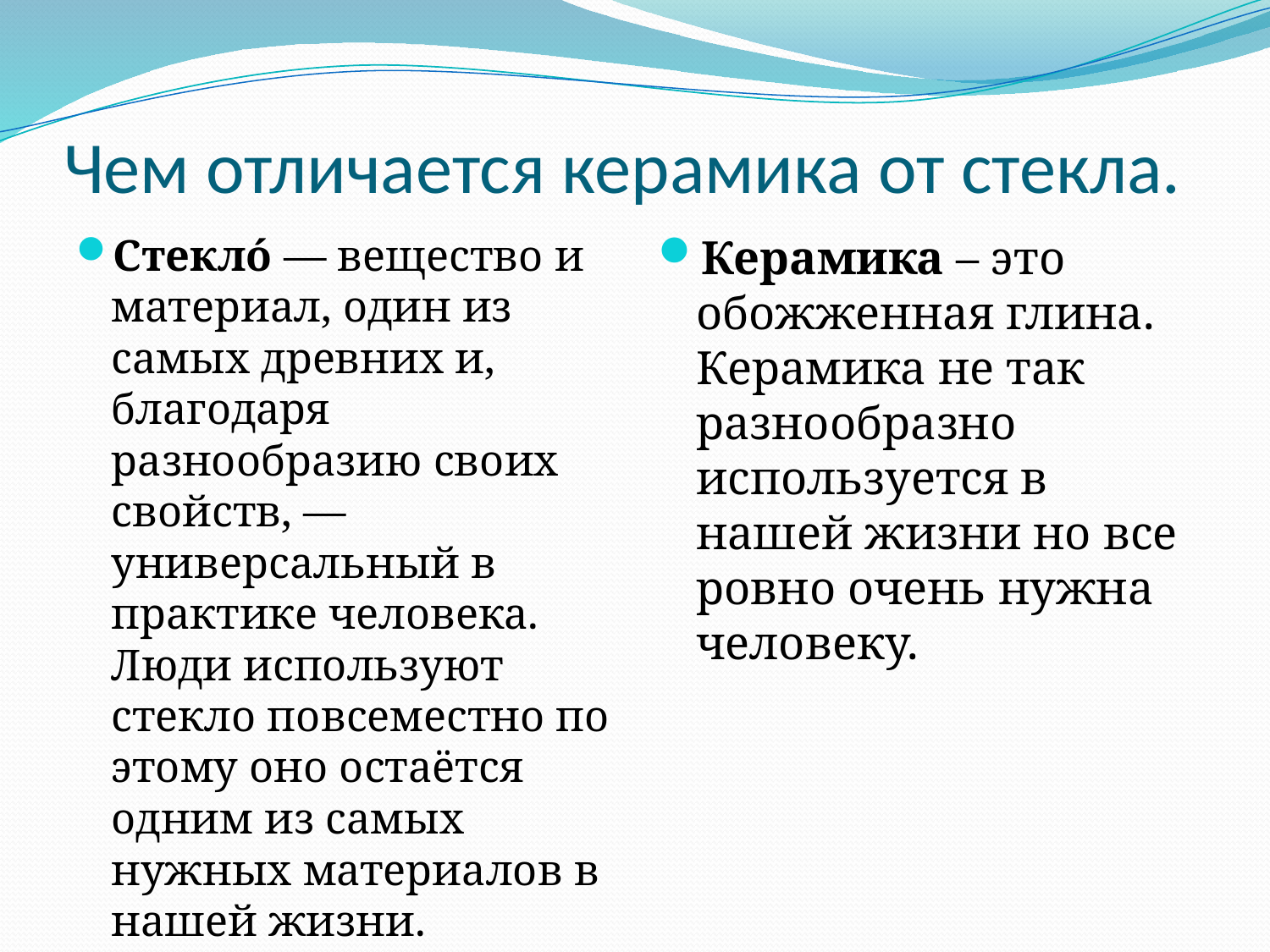

# Чем отличается керамика от стекла.
Стекло́ — вещество и материал, один из самых древних и, благодаря разнообразию своих свойств, — универсальный в практике человека. Люди используют стекло повсеместно по этому оно остаётся одним из самых нужных материалов в нашей жизни.

Керамика – это обожженная глина. Керамика не так разнообразно используется в нашей жизни но все ровно очень нужна человеку.